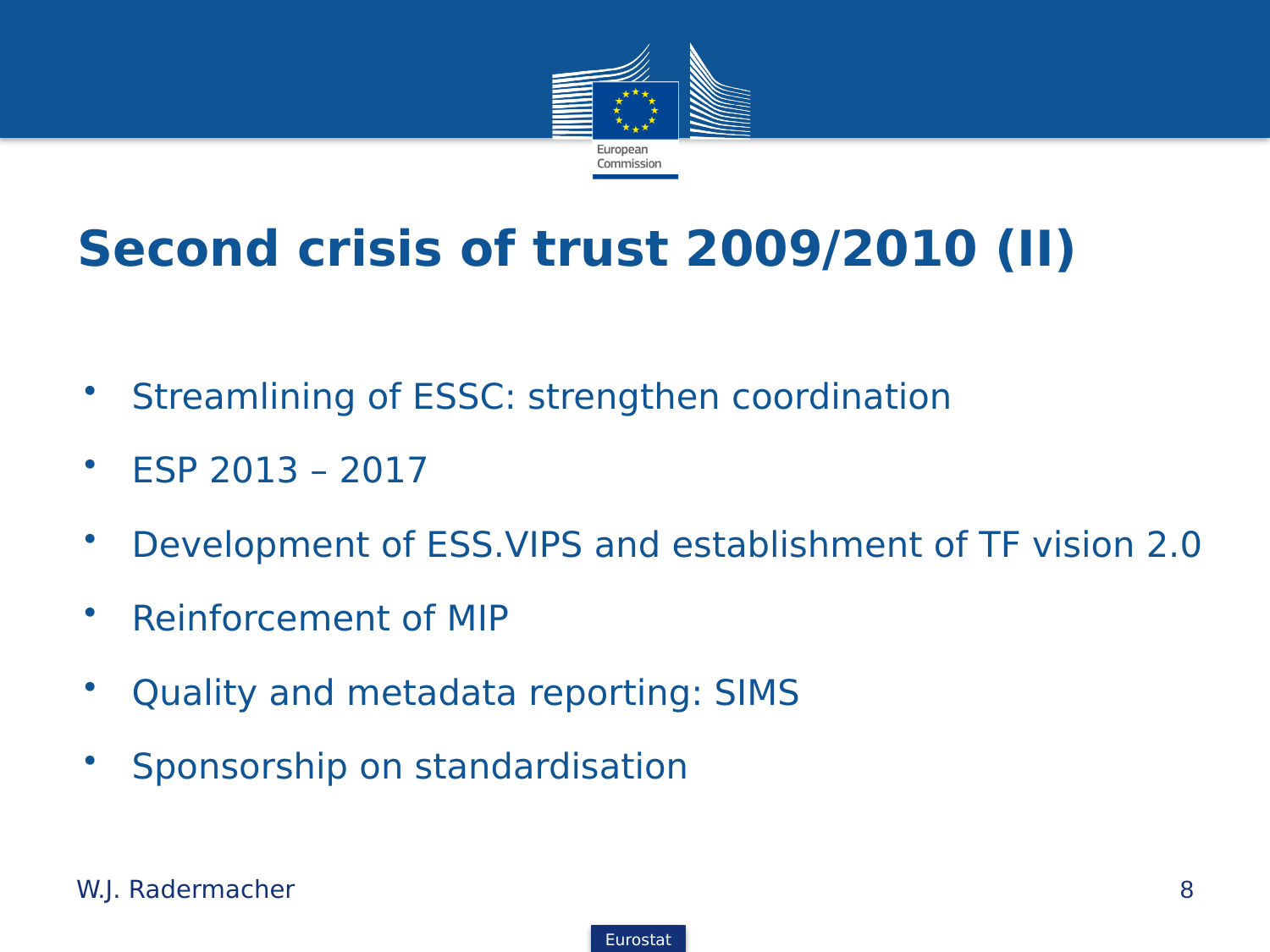

# Second crisis of trust 2009/2010 (II)
Streamlining of ESSC: strengthen coordination
ESP 2013 – 2017
Development of ESS.VIPS and establishment of TF vision 2.0
Reinforcement of MIP
Quality and metadata reporting: SIMS
Sponsorship on standardisation

W.J. Radermacher
8